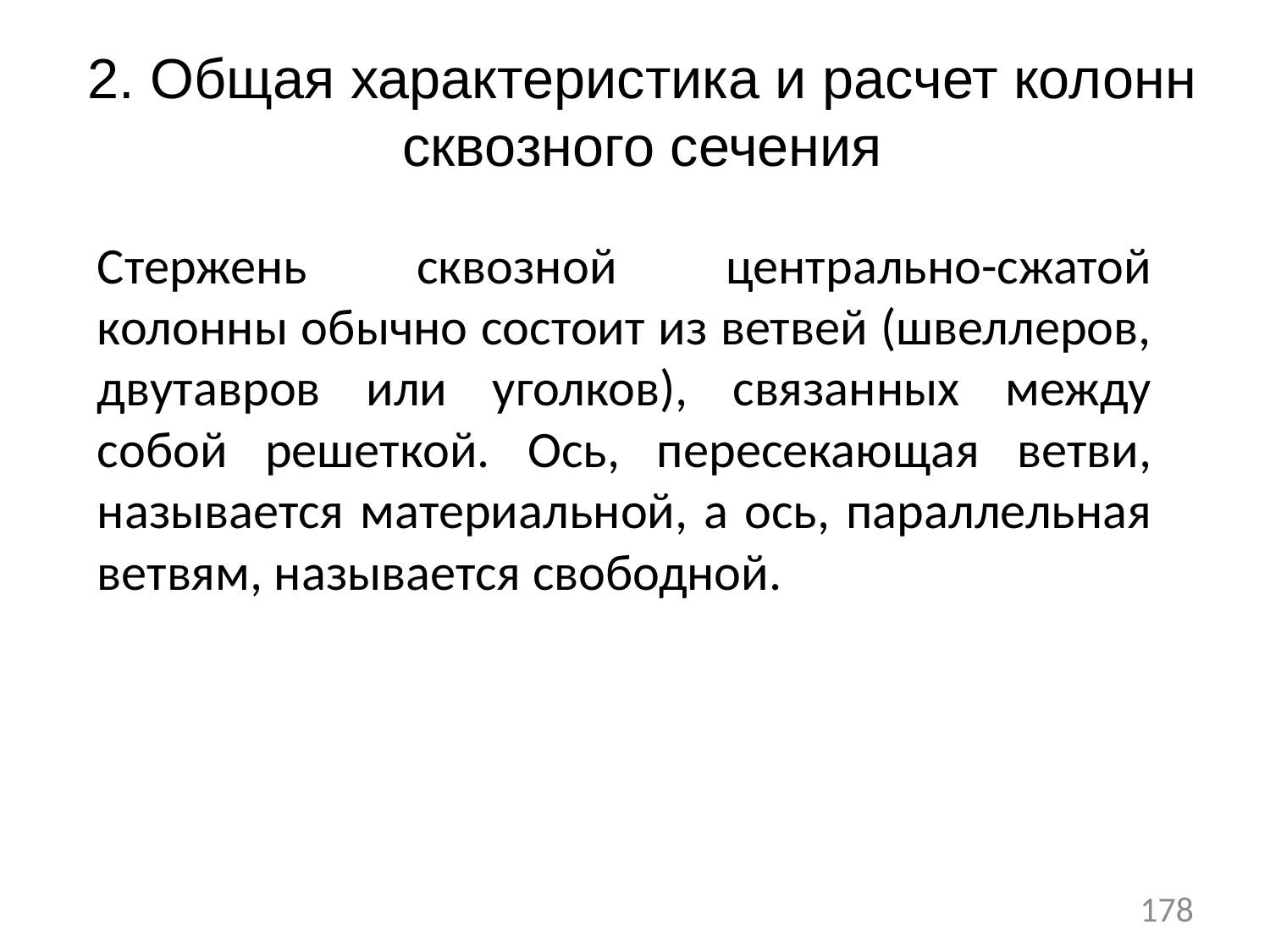

2. Общая характеристика и расчет колонн сквозного сечения

Стержень сквозной центрально-сжатой колонны обычно состоит из ветвей (швеллеров, двутавров или уголков), связанных между собой решеткой. Ось, пересекающая ветви, называется материальной, а ось, параллельная ветвям, называется свободной.

178